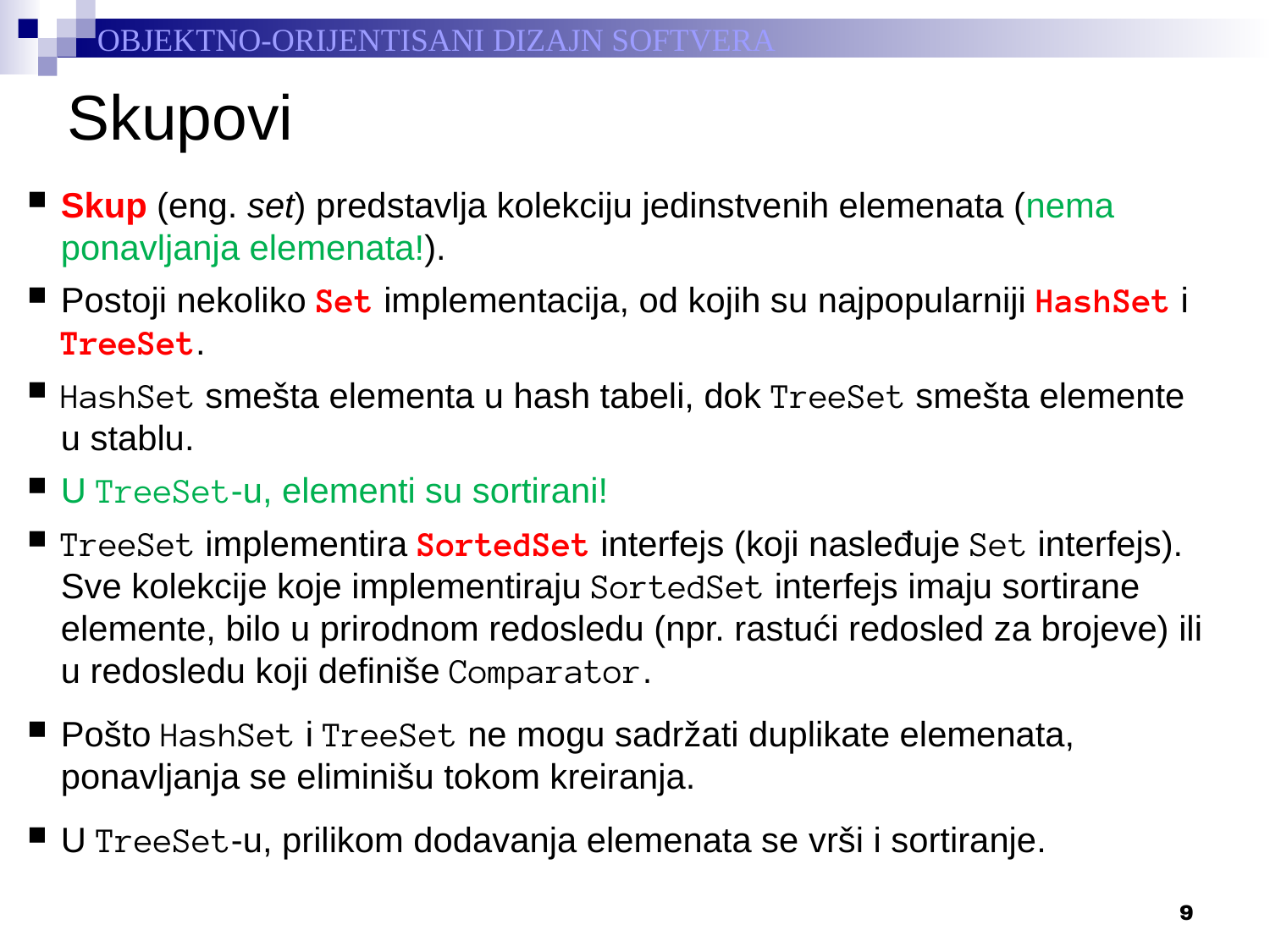

# Skupovi
Skup (eng. set) predstavlja kolekciju jedinstvenih elemenata (nema ponavljanja elemenata!).
Postoji nekoliko Set implementacija, od kojih su najpopularniji HashSet i TreeSet.
HashSet smešta elementa u hash tabeli, dok TreeSet smešta elemente u stablu.
U TreeSet-u, elementi su sortirani!
TreeSet implementira SortedSet interfejs (koji nasleđuje Set interfejs). Sve kolekcije koje implementiraju SortedSet interfejs imaju sortirane elemente, bilo u prirodnom redosledu (npr. rastući redosled za brojeve) ili u redosledu koji definiše Comparator.
Pošto HashSet i TreeSet ne mogu sadržati duplikate elemenata, ponavljanja se eliminišu tokom kreiranja.
U TreeSet-u, prilikom dodavanja elemenata se vrši i sortiranje.
9